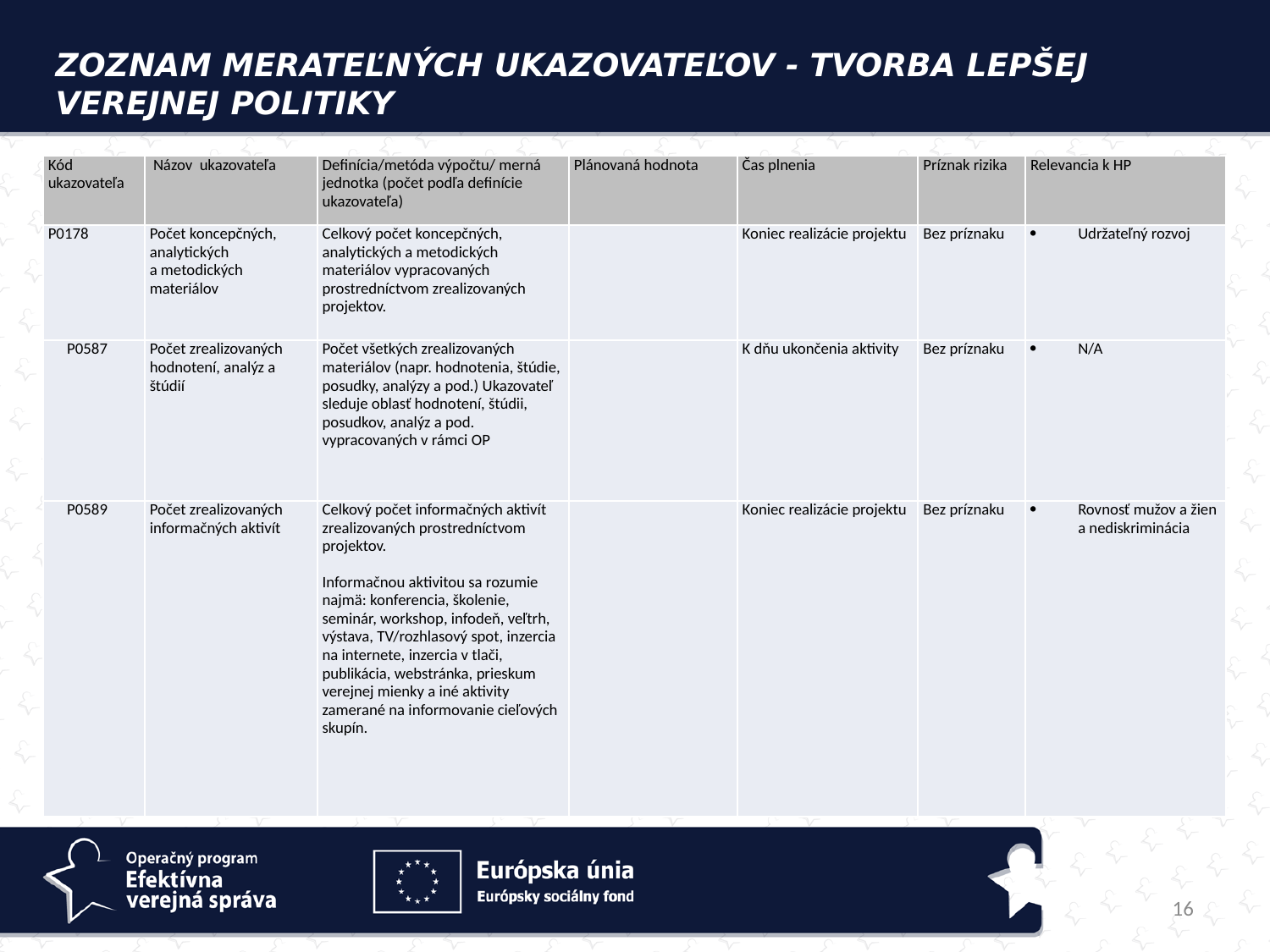

Zoznam merateľných ukazovateľov - tvorba lepšej verejnej politiky
| Kód ukazovateľa | Názov ukazovateľa | Definícia/metóda výpočtu/ merná jednotka (počet podľa definície ukazovateľa) | Plánovaná hodnota | Čas plnenia | Príznak rizika | Relevancia k HP |
| --- | --- | --- | --- | --- | --- | --- |
| P0178 | Počet koncepčných, analytických a metodických materiálov | Celkový počet koncepčných, analytických a metodických materiálov vypracovaných prostredníctvom zrealizovaných projektov. |  | Koniec realizácie projektu | Bez príznaku | Udržateľný rozvoj |
| P0587 | Počet zrealizovaných hodnotení, analýz a štúdií | Počet všetkých zrealizovaných materiálov (napr. hodnotenia, štúdie, posudky, analýzy a pod.) Ukazovateľ sleduje oblasť hodnotení, štúdii, posudkov, analýz a pod. vypracovaných v rámci OP |  | K dňu ukončenia aktivity | Bez príznaku | N/A |
| P0589 | Počet zrealizovaných informačných aktivít | Celkový počet informačných aktivít zrealizovaných prostredníctvom projektov. Informačnou aktivitou sa rozumie najmä: konferencia, školenie, seminár, workshop, infodeň, veľtrh, výstava, TV/rozhlasový spot, inzercia na internete, inzercia v tlači, publikácia, webstránka, prieskum verejnej mienky a iné aktivity zamerané na informovanie cieľových skupín. |  | Koniec realizácie projektu | Bez príznaku | Rovnosť mužov a žien a nediskriminácia |

16